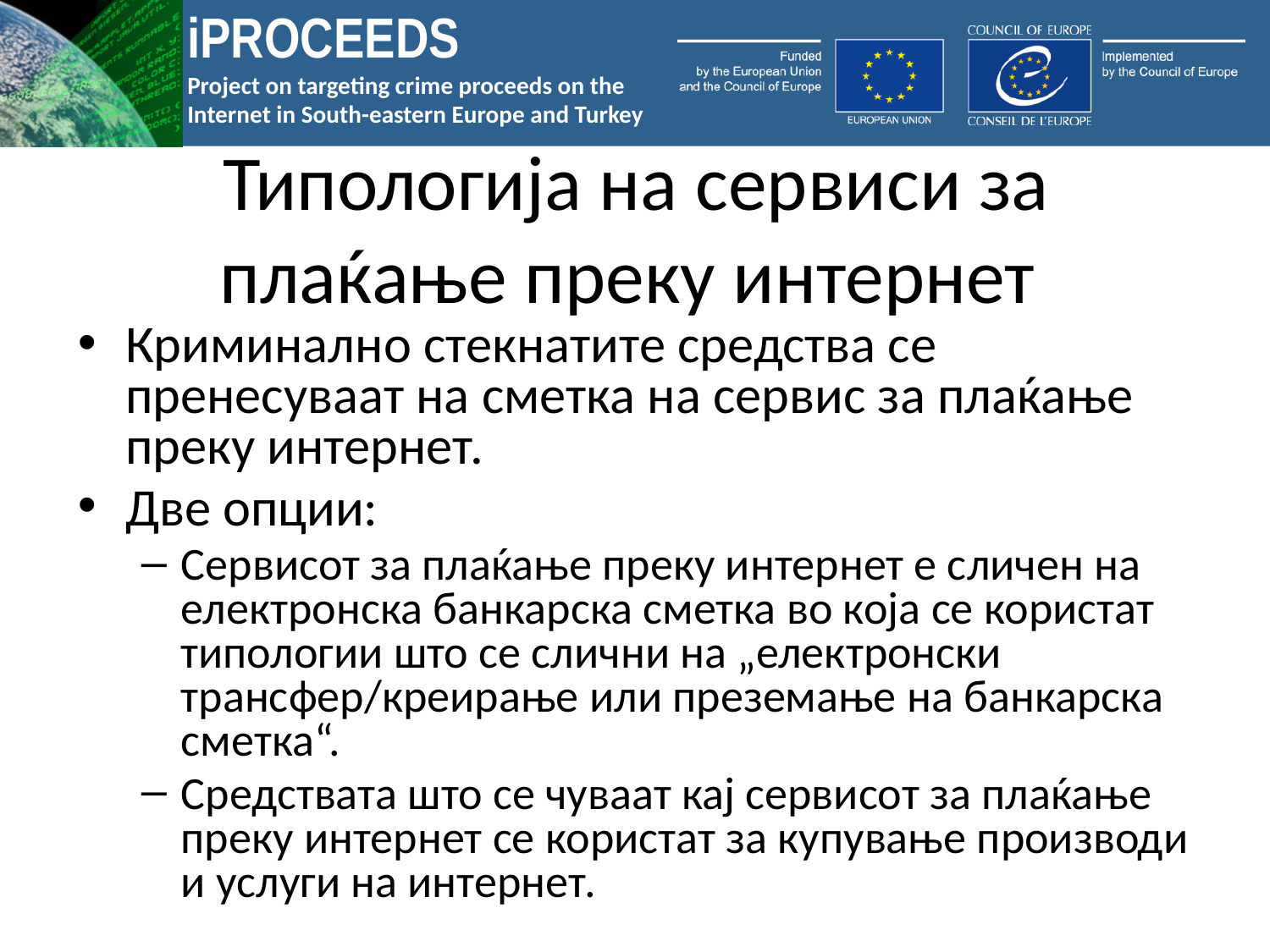

# Типологија на сервиси за плаќање преку интернет
Криминално стекнатите средства се пренесуваат на сметка на сервис за плаќање преку интернет.
Две опции:
Сервисот за плаќање преку интернет е сличен на електронска банкарска сметка во која се користат типологии што се слични на „електронски трансфер/креирање или преземање на банкарска сметка“.
Средствата што се чуваат кај сервисот за плаќање преку интернет се користат за купување производи и услуги на интернет.